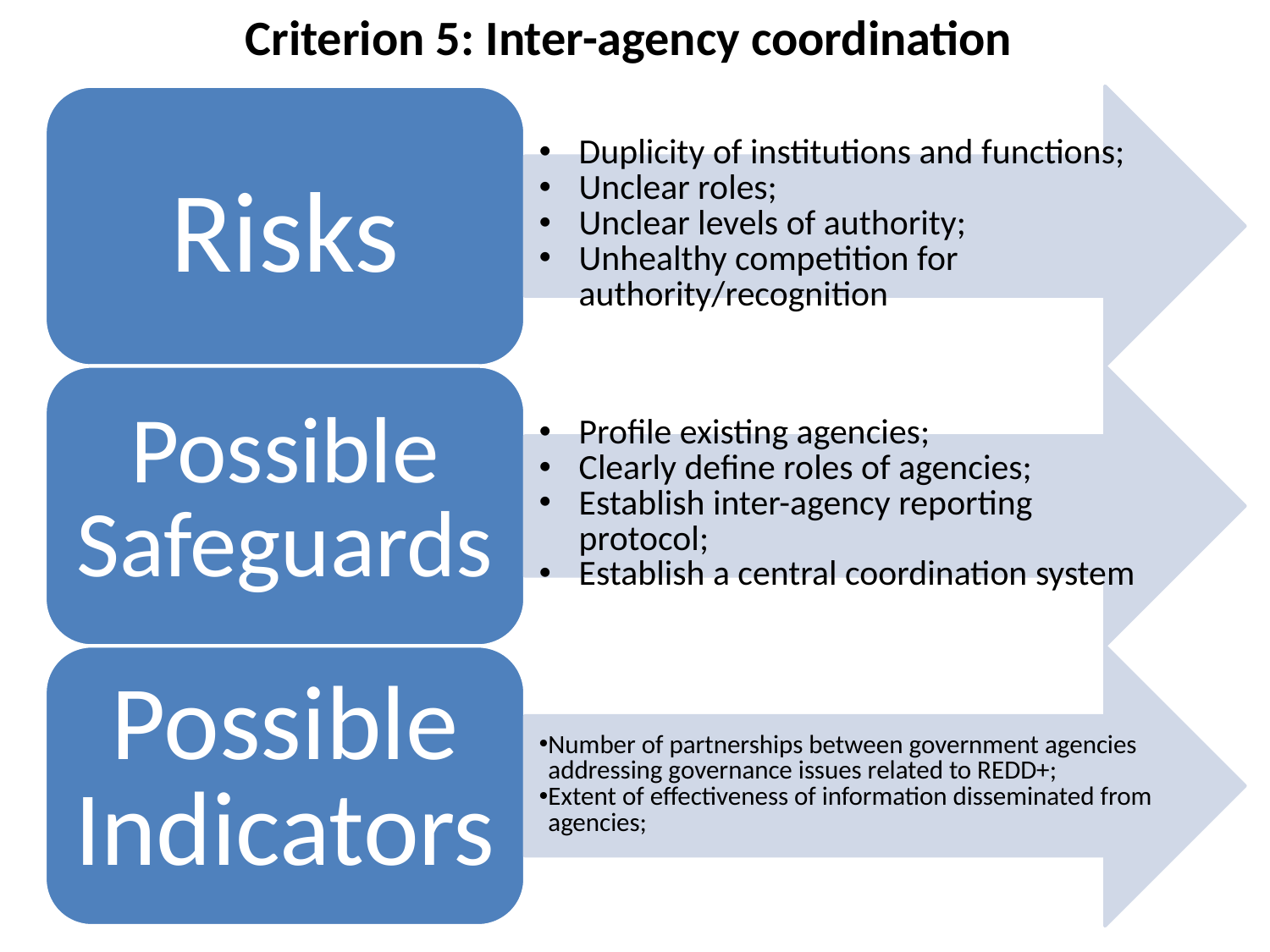

# Criterion 5: Inter-agency coordination
Risks
Duplicity of institutions and functions;
Possible Safeguards
Profile existing agencies;
Possible Indicators
Number of partnerships between government agencies addressing governance issues related to REDD+;
Unclear roles;
Unclear levels of authority;
Unhealthy competition for authority/recognition
Clearly define roles of agencies;
Establish inter-agency reporting protocol;
Establish a central coordination system
Extent of effectiveness of information disseminated from agencies;